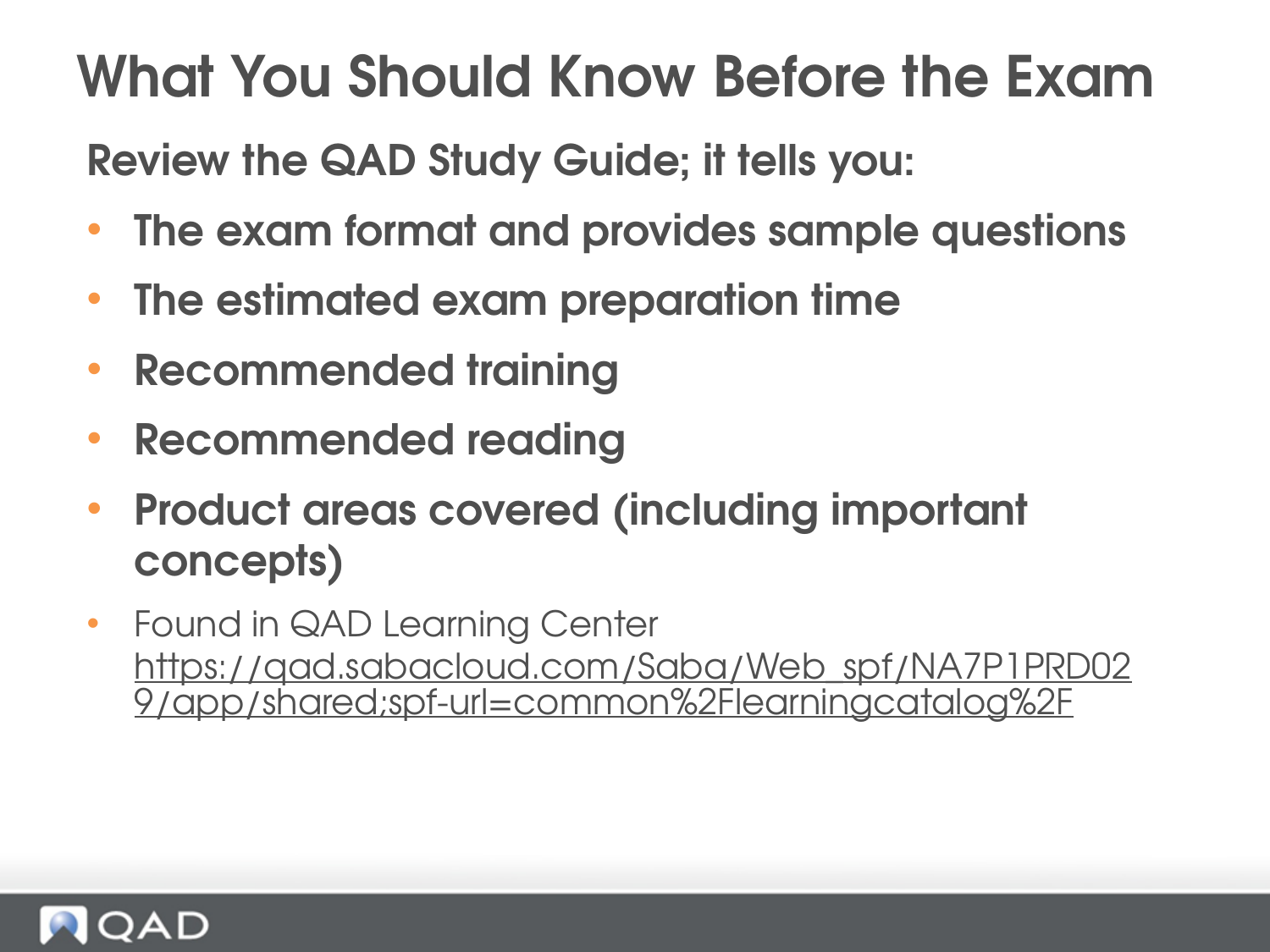

# What You Should Know Before the Exam
Review the QAD Study Guide; it tells you:
The exam format and provides sample questions
The estimated exam preparation time
Recommended training
Recommended reading
Product areas covered (including important concepts)
Found in QAD Learning Center https://qad.sabacloud.com/Saba/Web_spf/NA7P1PRD029/app/shared;spf-url=common%2Flearningcatalog%2F